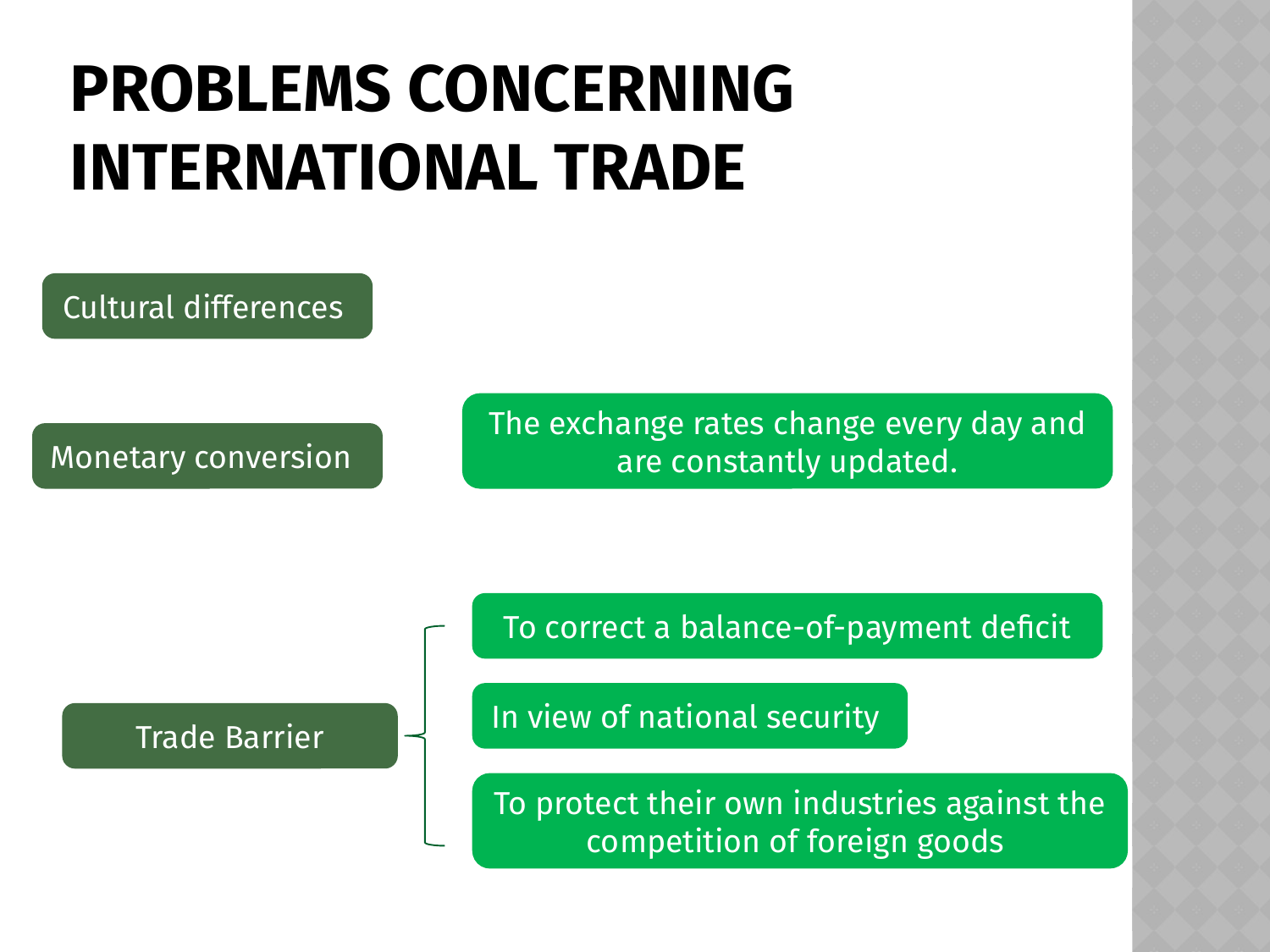

# Problems concerning international trade

Cultural differences
The exchange rates change every day and are constantly updated.
Monetary conversion
To correct a balance-of-payment deficit

In view of national security
Trade Barrier
To protect their own industries against the competition of foreign goods